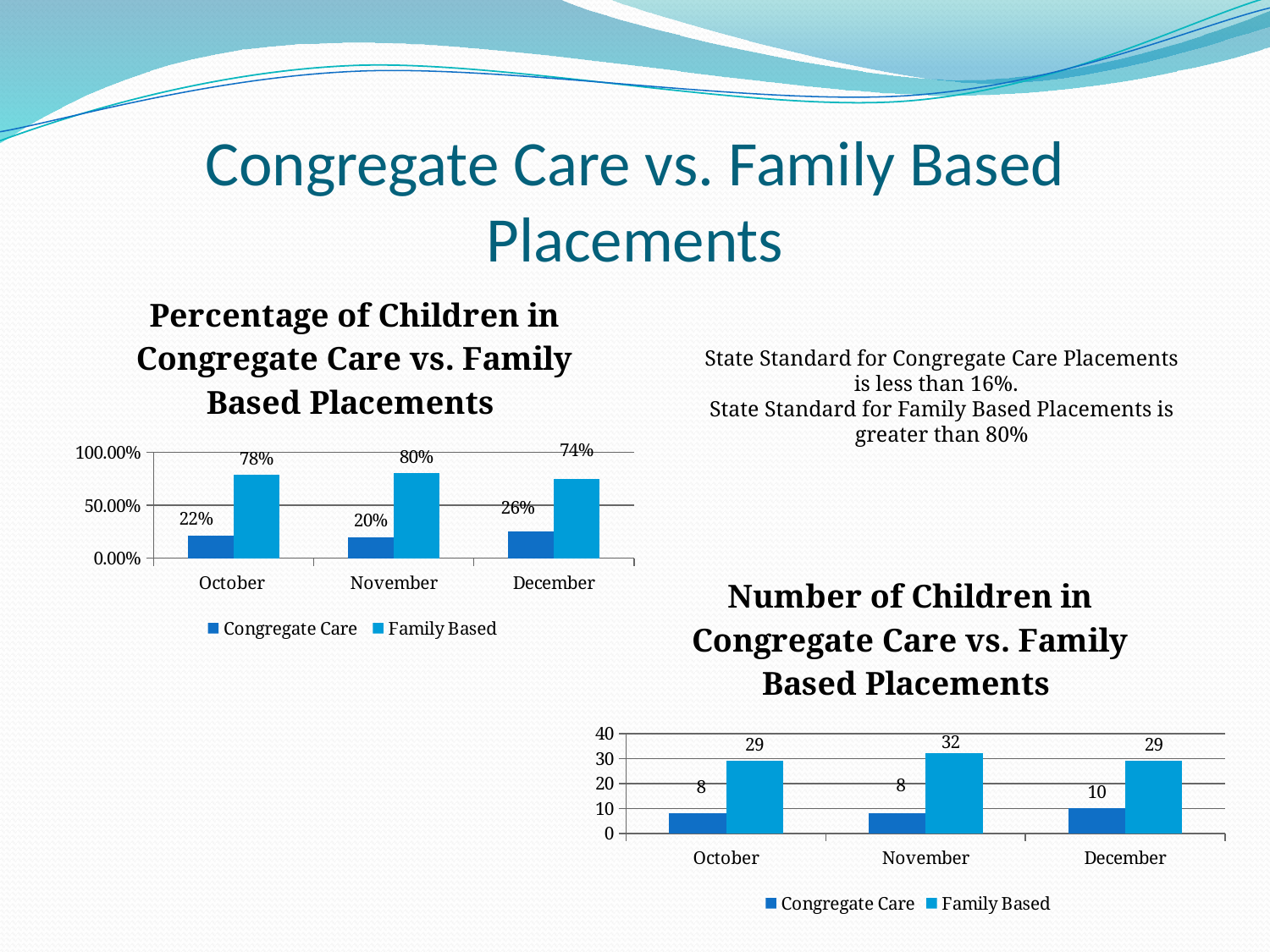

# Congregate Care vs. Family Based Placements

### Chart: Percentage of Children in Congregate Care vs. Family Based Placements

| Category | Congregate Care  | Family Based  |
|---|---|---|
| October  | 0.21600000000000014 | 0.784 |
| November | 0.2 | 0.8 |
| December | 0.256 | 0.7440000000000005 |
State Standard for Congregate Care Placements is less than 16%.
State Standard for Family Based Placements is greater than 80%

### Chart: Number of Children in Congregate Care vs. Family Based Placements

| Category | Congregate Care | Family Based  |
|---|---|---|
| October | 8.0 | 29.0 |
| November | 8.0 | 32.0 |
| December | 10.0 | 29.0 |